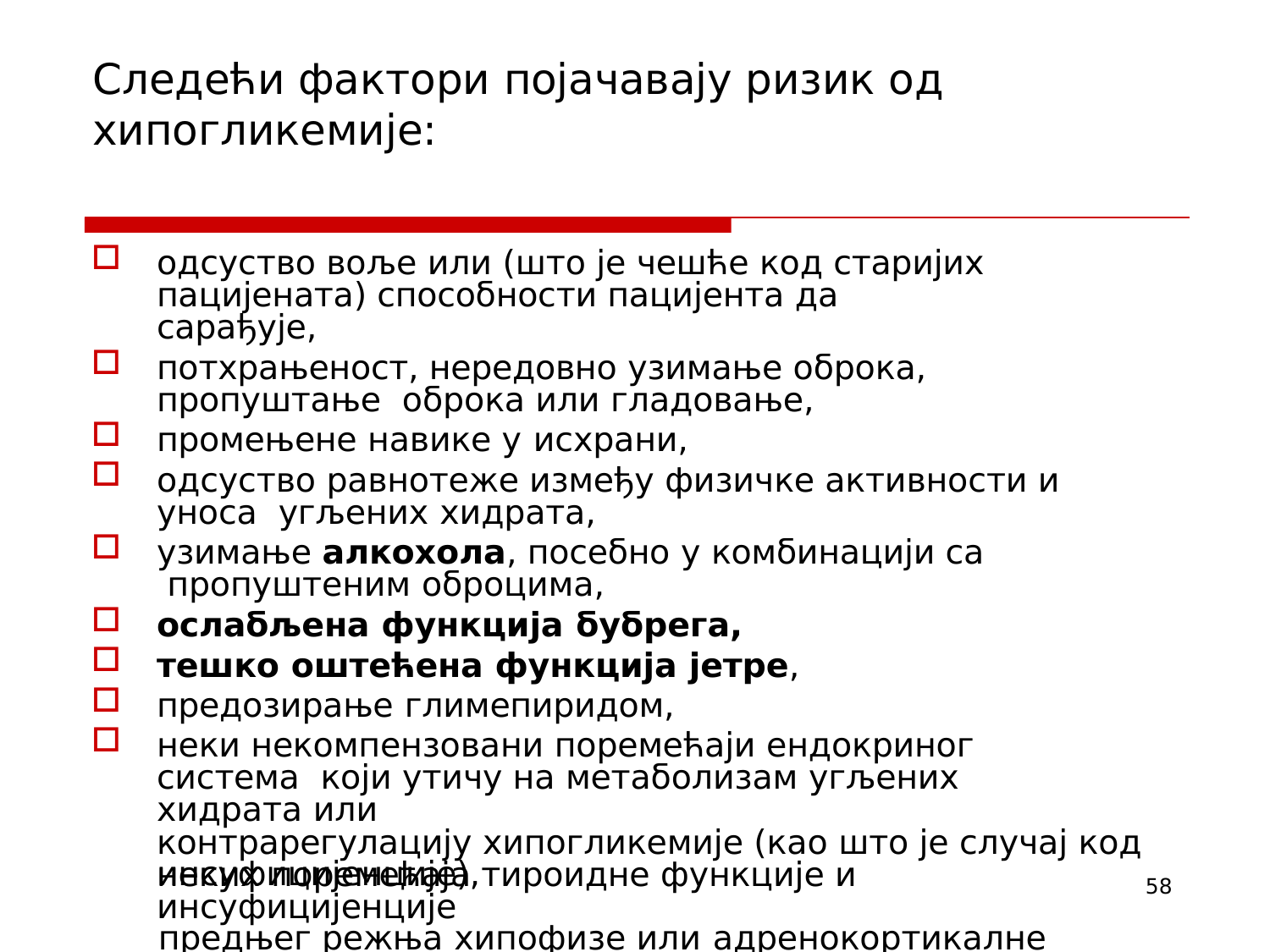

# Следећи фактори појачавају ризик од  хипогликемије:
одсуство воље или (што је чешће код старијих  пацијената) способности пацијента да сарађује,
потхрањеност, нередовно узимање оброка, пропуштање  оброка или гладовање,
промењене навике у исхрани,
одсуство равнотеже између физичке активности и уноса  угљених хидрата,
узимање алкохола, посебно у комбинацији са  пропуштеним оброцима,
ослабљена функција бубрега,
тешко оштећена функција јетре,
предозирање глимепиридом,
неки некомпензовани поремећаји ендокриног система  који утичу на метаболизам угљених хидрата или
контрарегулацију хипогликемије (као што је случај код  неких поремећаја тироидне функције и инсуфицијенције
 	предњег режња хипофизе или адренокортикалне
инсуфицијенције),
58